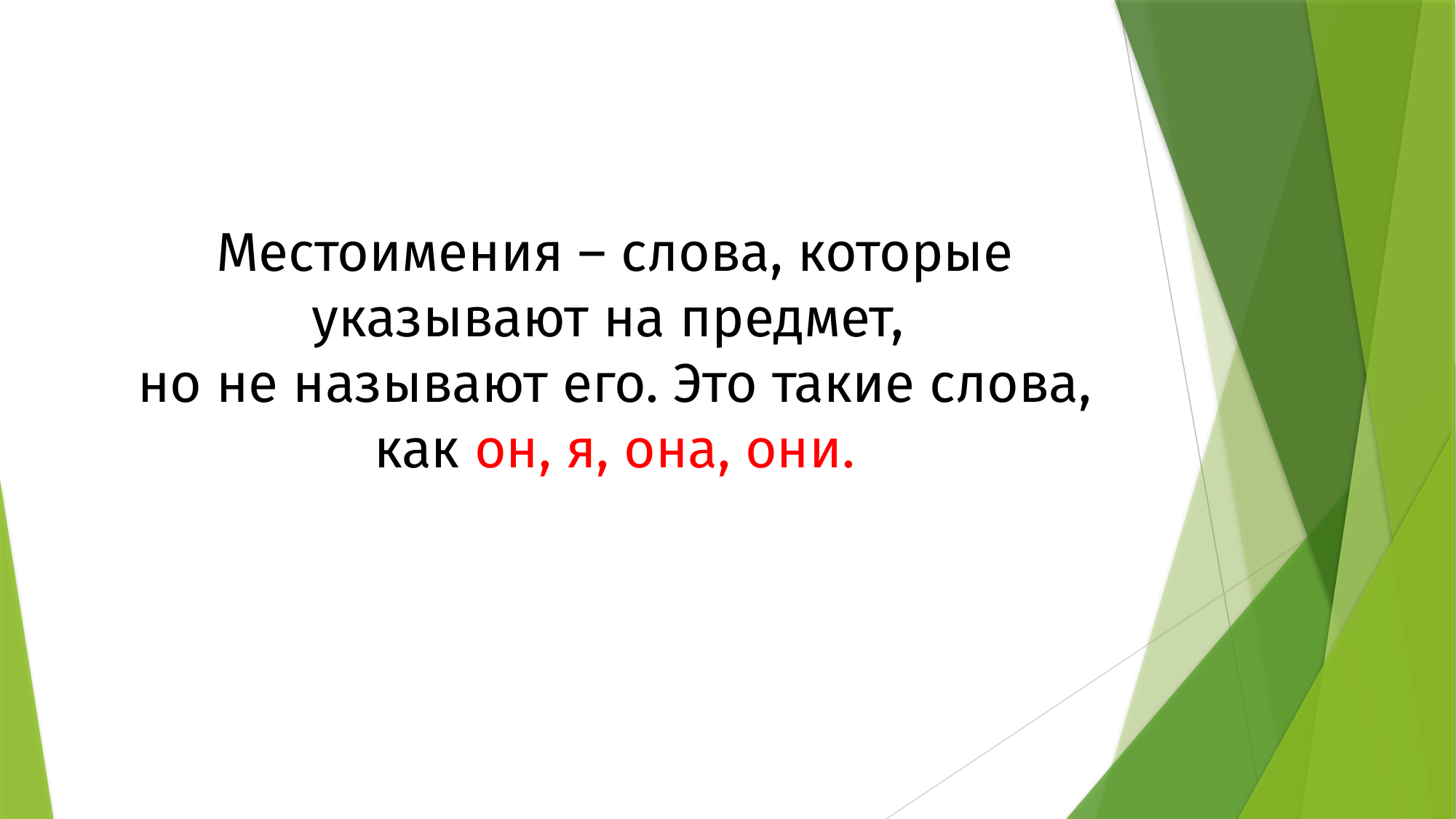

# Местоимения – слова, которые указывают на предмет, но не называют его. Это такие слова, как он, я, она, они.